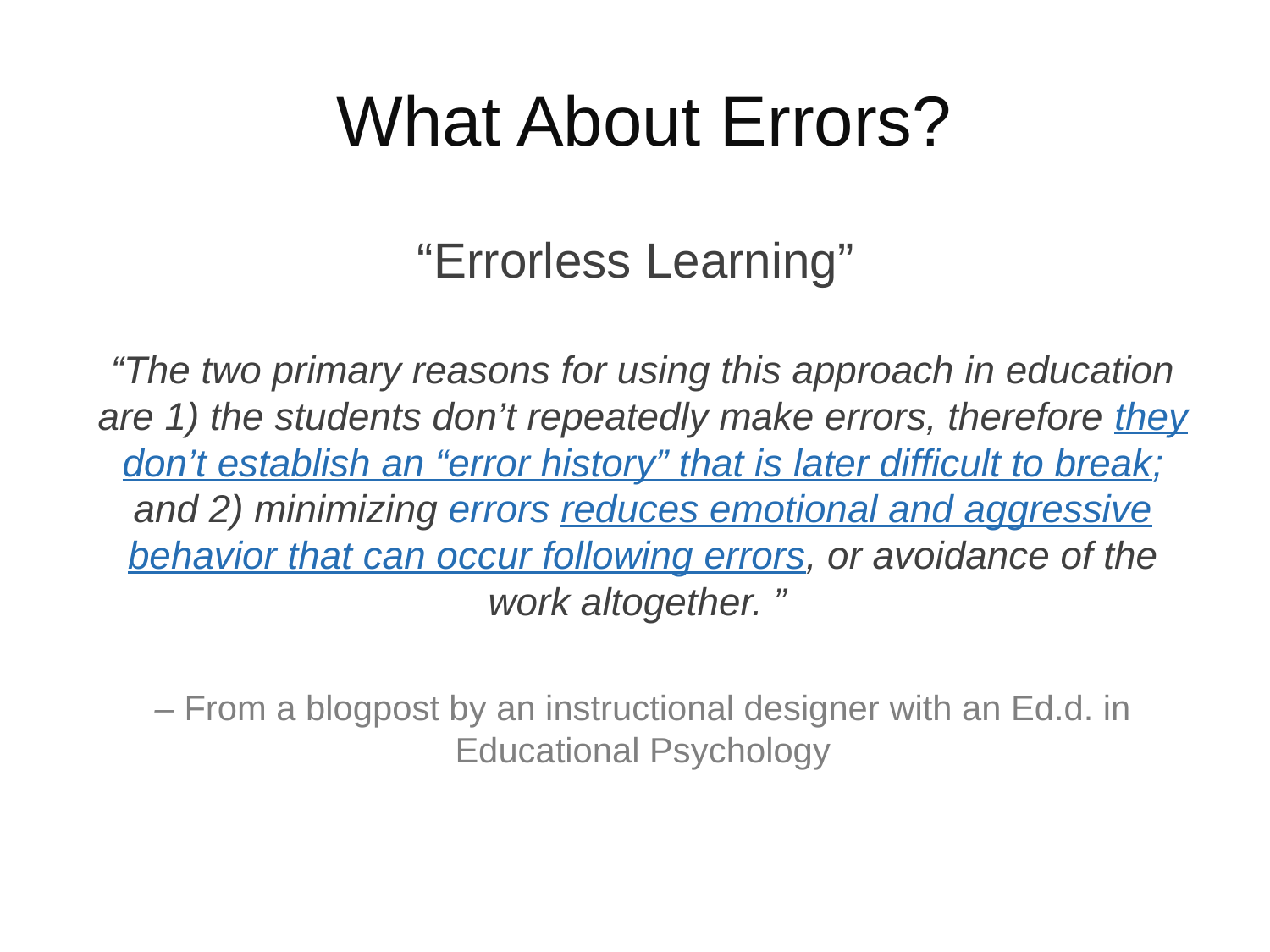

# What About Errors?
“Errorless Learning”

“The two primary reasons for using this approach in education are 1) the students don’t repeatedly make errors, therefore they don’t establish an “error history” that is later difficult to break; and 2) minimizing errors reduces emotional and aggressive behavior that can occur following errors, or avoidance of the work altogether. ”

– From a blogpost by an instructional designer with an Ed.d. in Educational Psychology